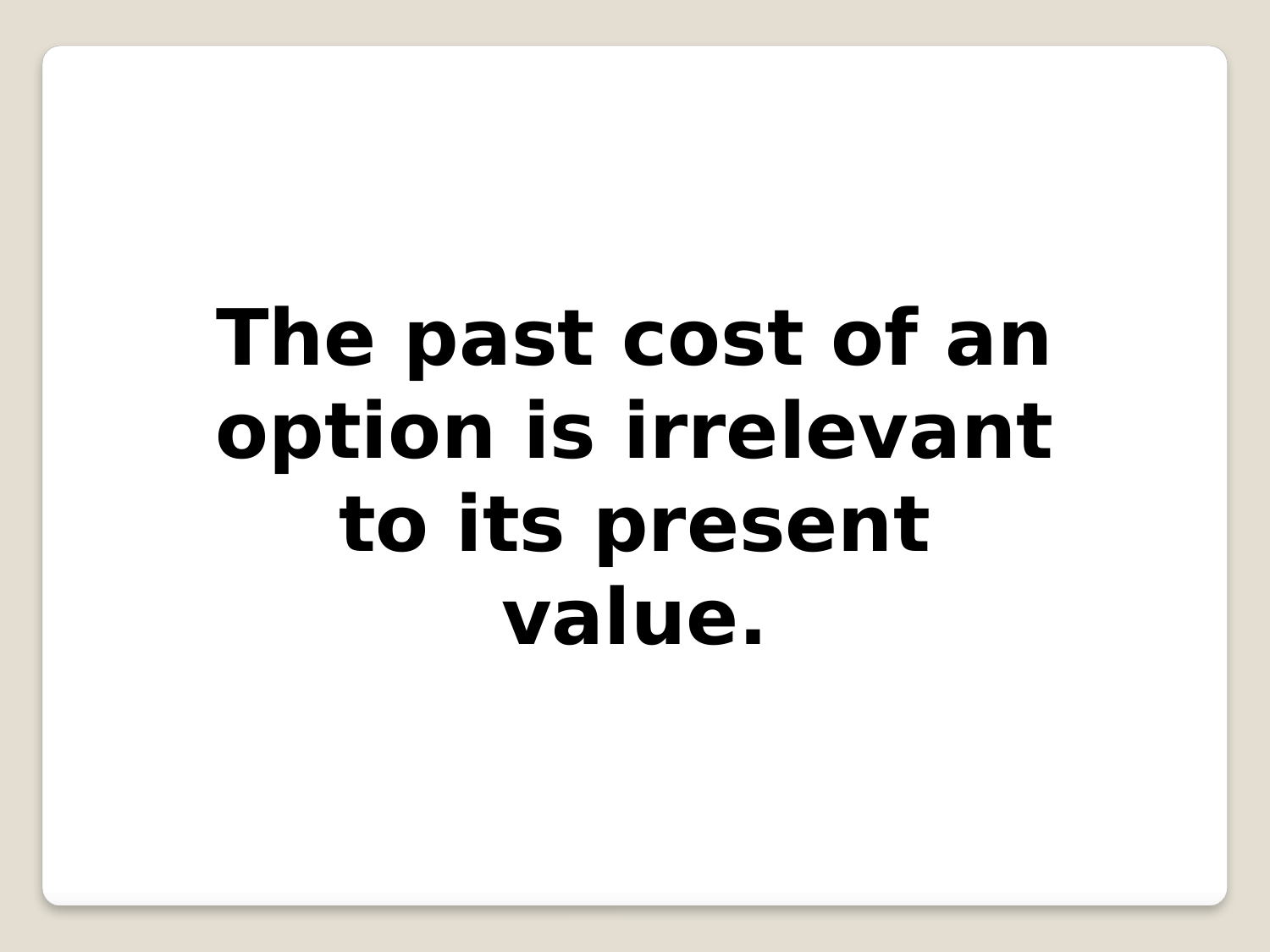

The past cost of an option is irrelevant to its present value.